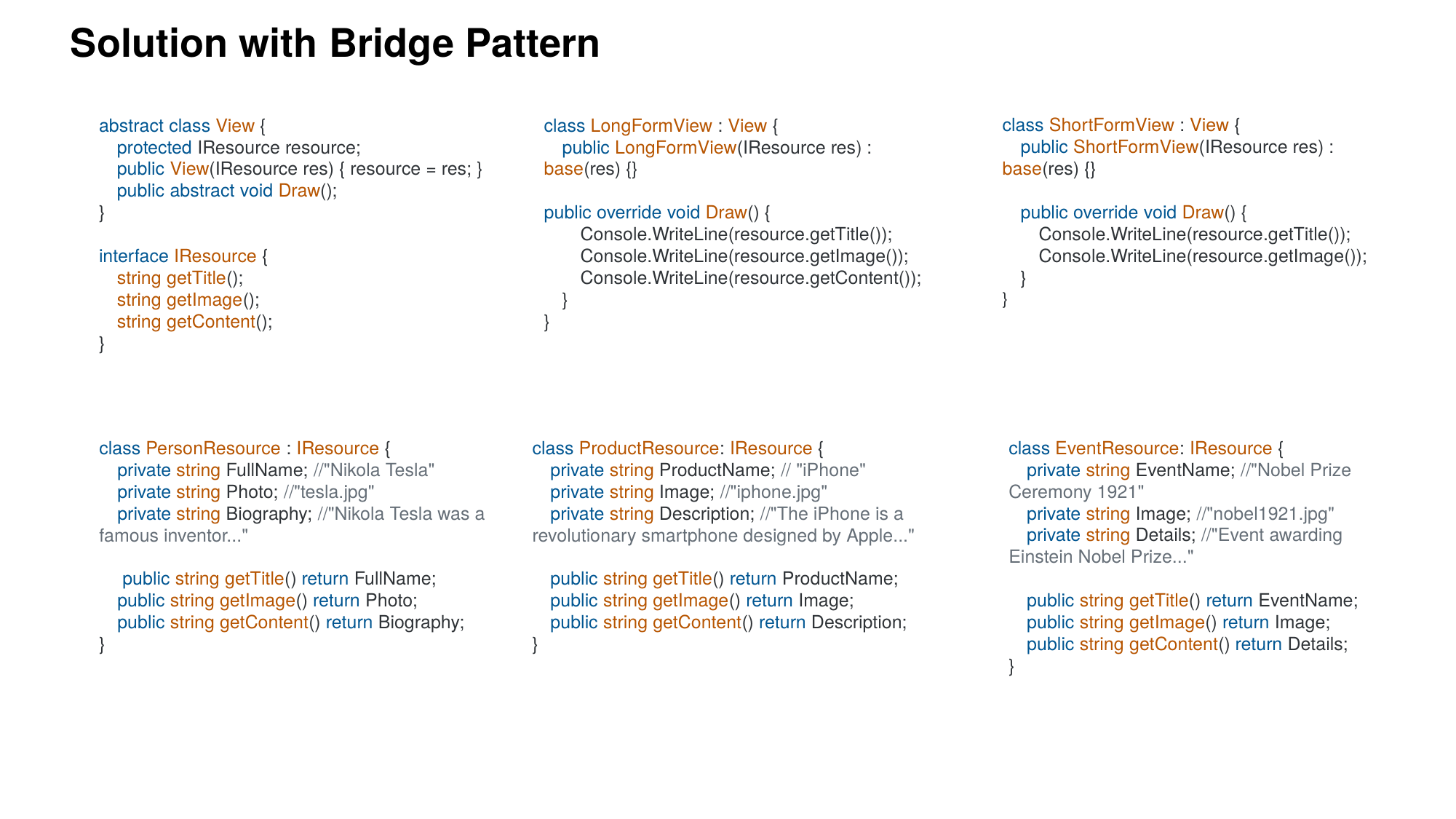

# Solution with Bridge Pattern
class ShortFormView : View {
 public ShortFormView(IResource res) : base(res) {}

 public override void Draw() {
  Console.WriteLine(resource.getTitle());
  Console.WriteLine(resource.getImage());
 }
}
abstract class View {
 protected IResource resource;
 public View(IResource res) { resource = res; }
 public abstract void Draw();
}

interface IResource {
 string getTitle();
 string getImage();
 string getContent();
}
class LongFormView : View {
 public LongFormView(IResource res) : base(res) {}

public override void Draw() {
  Console.WriteLine(resource.getTitle());
  Console.WriteLine(resource.getImage());
  Console.WriteLine(resource.getContent());
 }
}
class EventResource: IResource {
 private string EventName; //"Nobel Prize Ceremony 1921"
 private string Image; //"nobel1921.jpg"
 private string Details; //"Event awarding Einstein Nobel Prize..."

 public string getTitle() return EventName;
 public string getImage() return Image;
 public string getContent() return Details;
}
class ProductResource: IResource {
 private string ProductName; // "iPhone"
 private string Image; //"iphone.jpg"
 private string Description; //"The iPhone is a revolutionary smartphone designed by Apple..."

 public string getTitle() return ProductName;
 public string getImage() return Image;
 public string getContent() return Description;
}
class PersonResource : IResource {
 private string FullName; //"Nikola Tesla"
 private string Photo; //"tesla.jpg"
 private string Biography; //"Nikola Tesla was a famous inventor..."

  public string getTitle() return FullName;
 public string getImage() return Photo;
 public string getContent() return Biography;
}